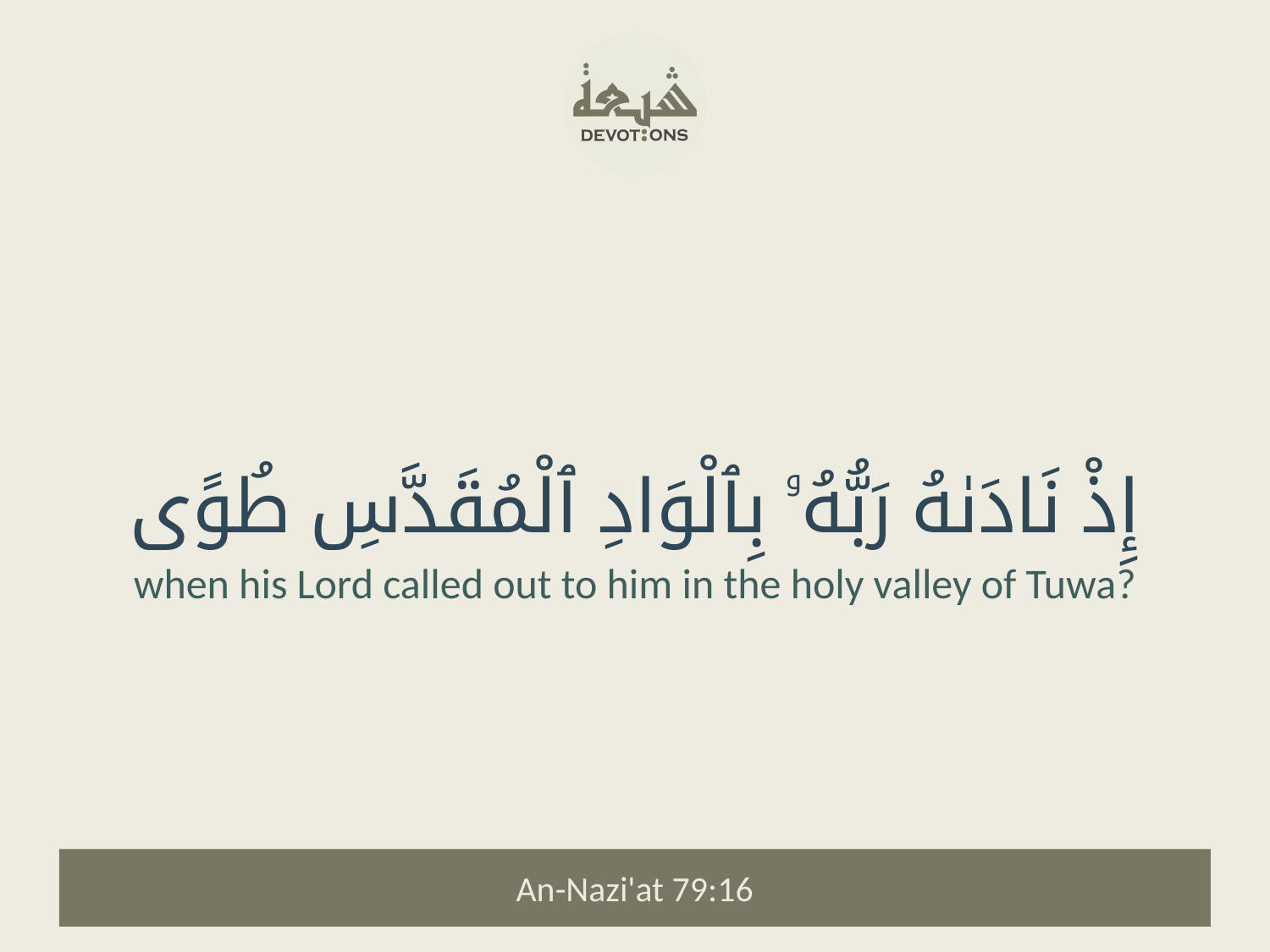

إِذْ نَادَىٰهُ رَبُّهُۥ بِٱلْوَادِ ٱلْمُقَدَّسِ طُوًى
when his Lord called out to him in the holy valley of Tuwa?
An-Nazi'at 79:16